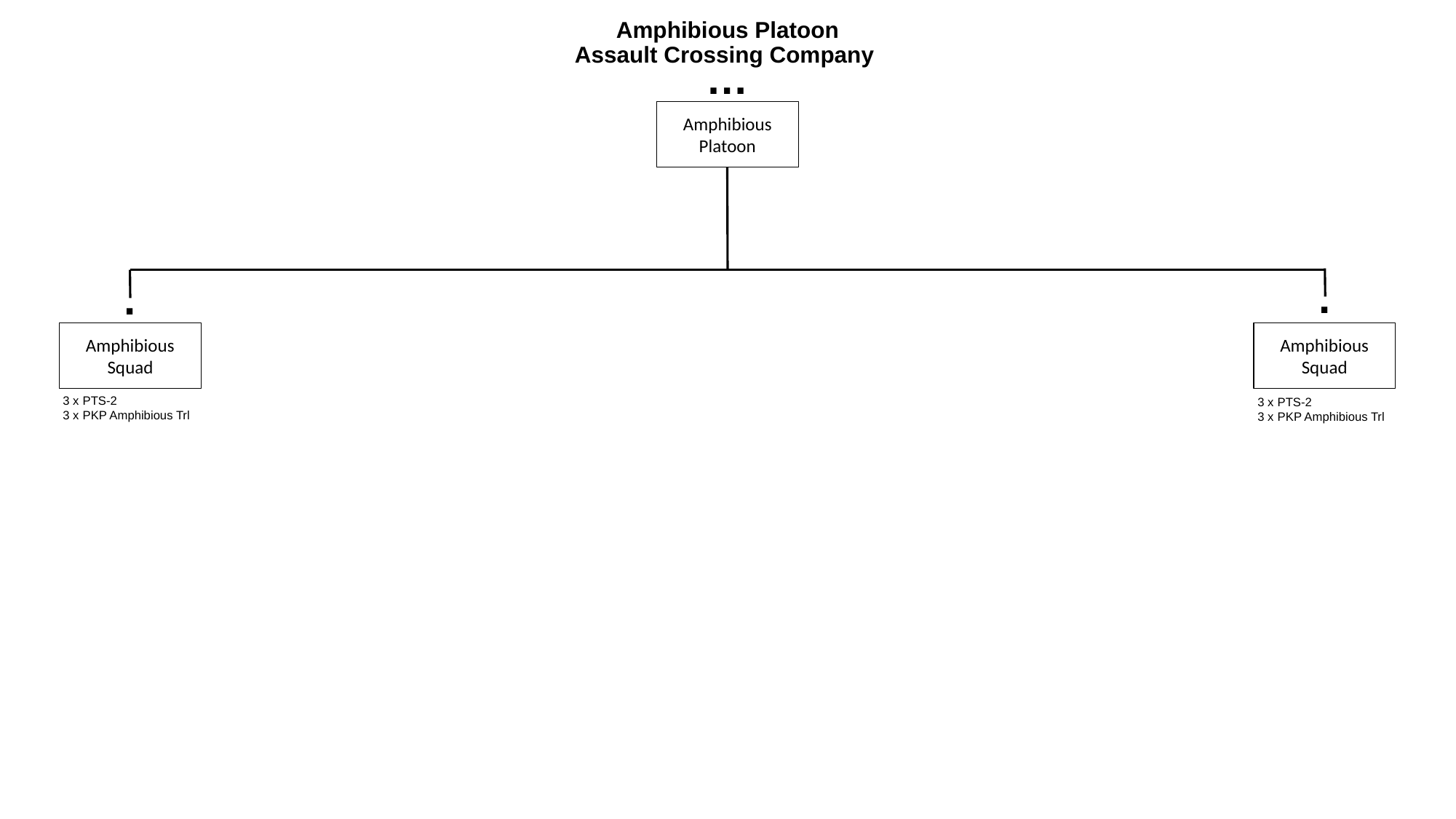

# Amphibious Platoon Assault Crossing Company
…
Amphibious
Platoon
.
.
Amphibious
Squad
Amphibious
Squad
3 x PTS-2
3 x PKP Amphibious Trl
3 x PTS-2
3 x PKP Amphibious Trl